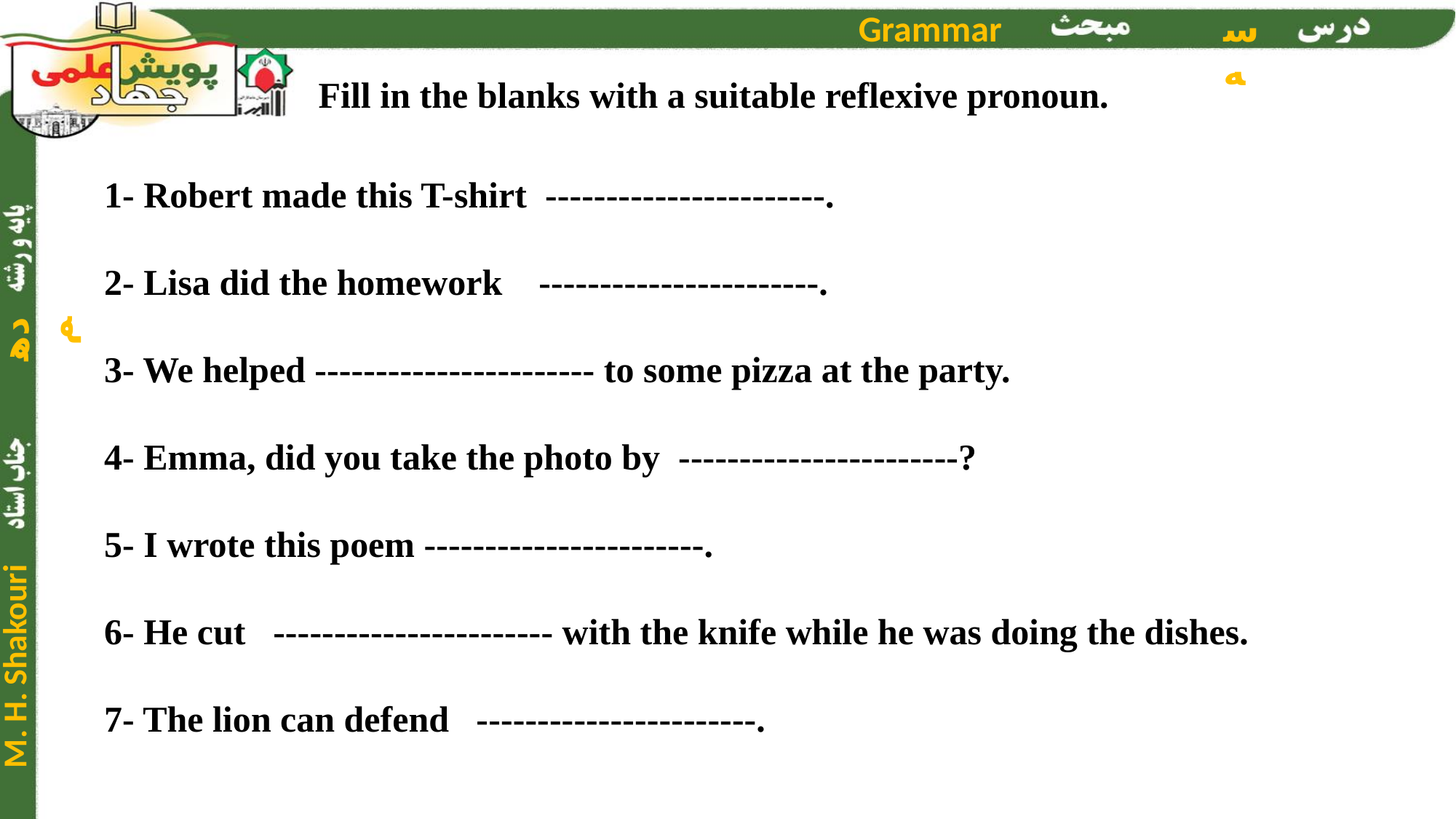

Fill in the blanks with a suitable reflexive pronoun.

1- Robert made this T-shirt  -----------------------.

2- Lisa did the homework    -----------------------.

3- We helped ----------------------- to some pizza at the party.

4- Emma, did you take the photo by  -----------------------?

5- I wrote this poem -----------------------.

6- He cut   ----------------------- with the knife while he was doing the dishes.

7- The lion can defend   -----------------------.